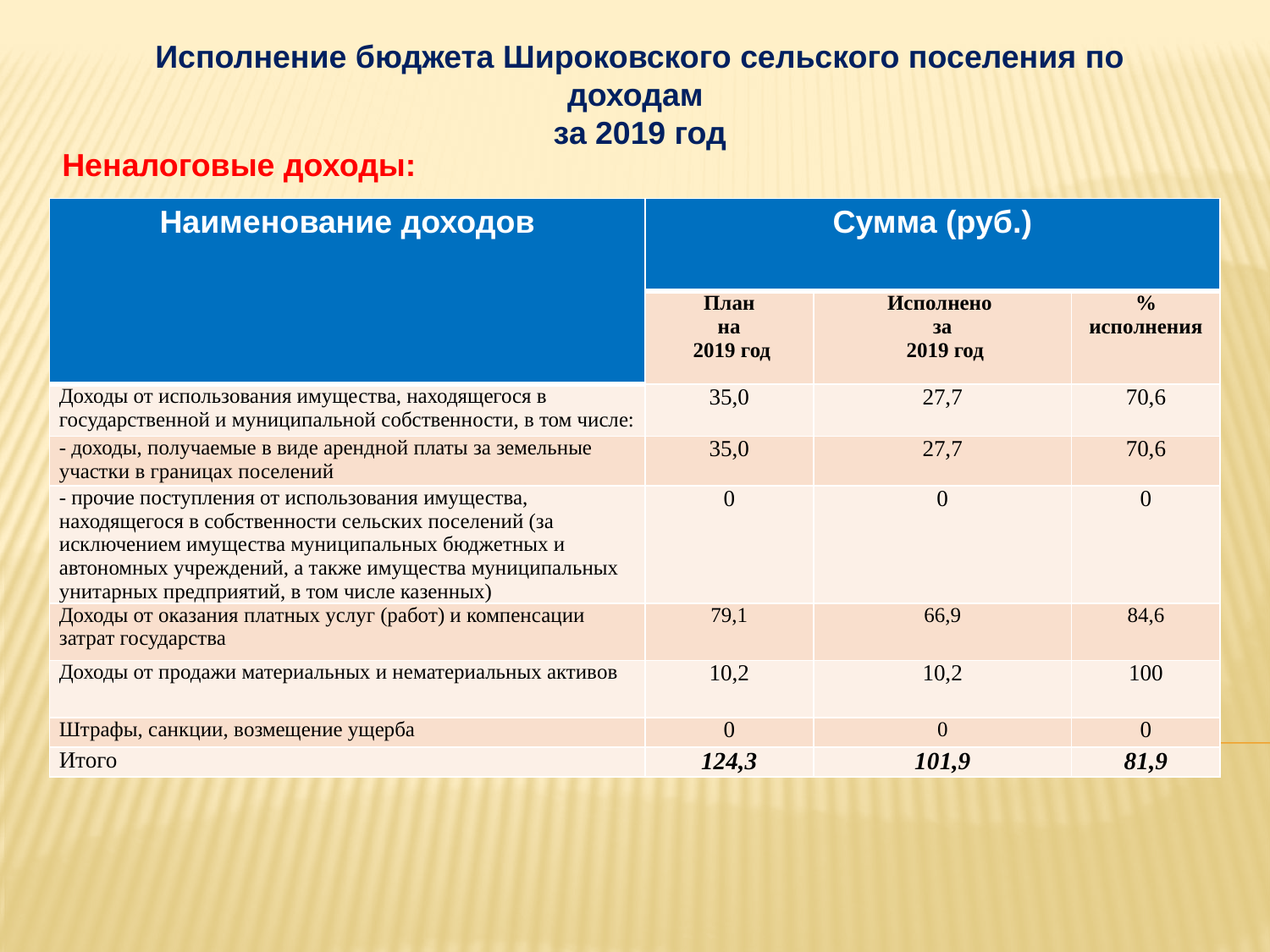

Исполнение бюджета Широковского сельского поселения по доходам
за 2019 год
Неналоговые доходы:
| Наименование доходов | Сумма (руб.) |  |  |
| --- | --- | --- | --- |
|  | План на 2019 год | Исполнено за 2019 год | % исполнения |
| Доходы от использования имущества, находящегося в государственной и муниципальной собственности, в том числе: | 35,0 | 27,7 | 70,6 |
| - доходы, получаемые в виде арендной платы за земельные участки в границах поселений | 35,0 | 27,7 | 70,6 |
| - прочие поступления от использования имущества, находящегося в собственности сельских поселений (за исключением имущества муниципальных бюджетных и автономных учреждений, а также имущества муниципальных унитарных предприятий, в том числе казенных) | 0 | 0 | 0 |
| Доходы от оказания платных услуг (работ) и компенсации затрат государства | 79,1 | 66,9 | 84,6 |
| Доходы от продажи материальных и нематериальных активов | 10,2 | 10,2 | 100 |
| Штрафы, санкции, возмещение ущерба | 0 | 0 | 0 |
| Итого | 124,3 | 101,9 | 81,9 |